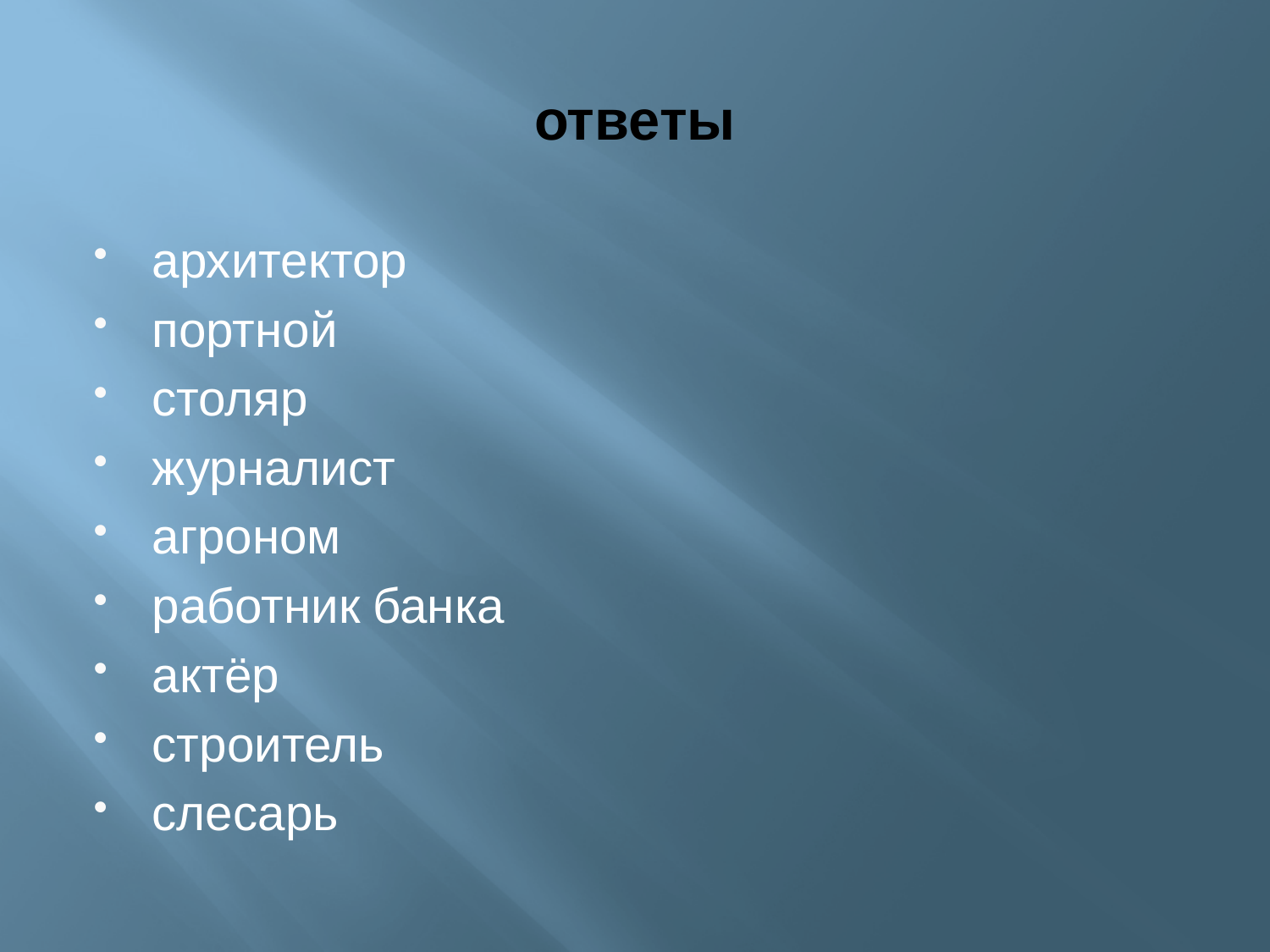

# ответы
архитектор
портной
столяр
журналист
агроном
работник банка
актёр
строитель
слесарь